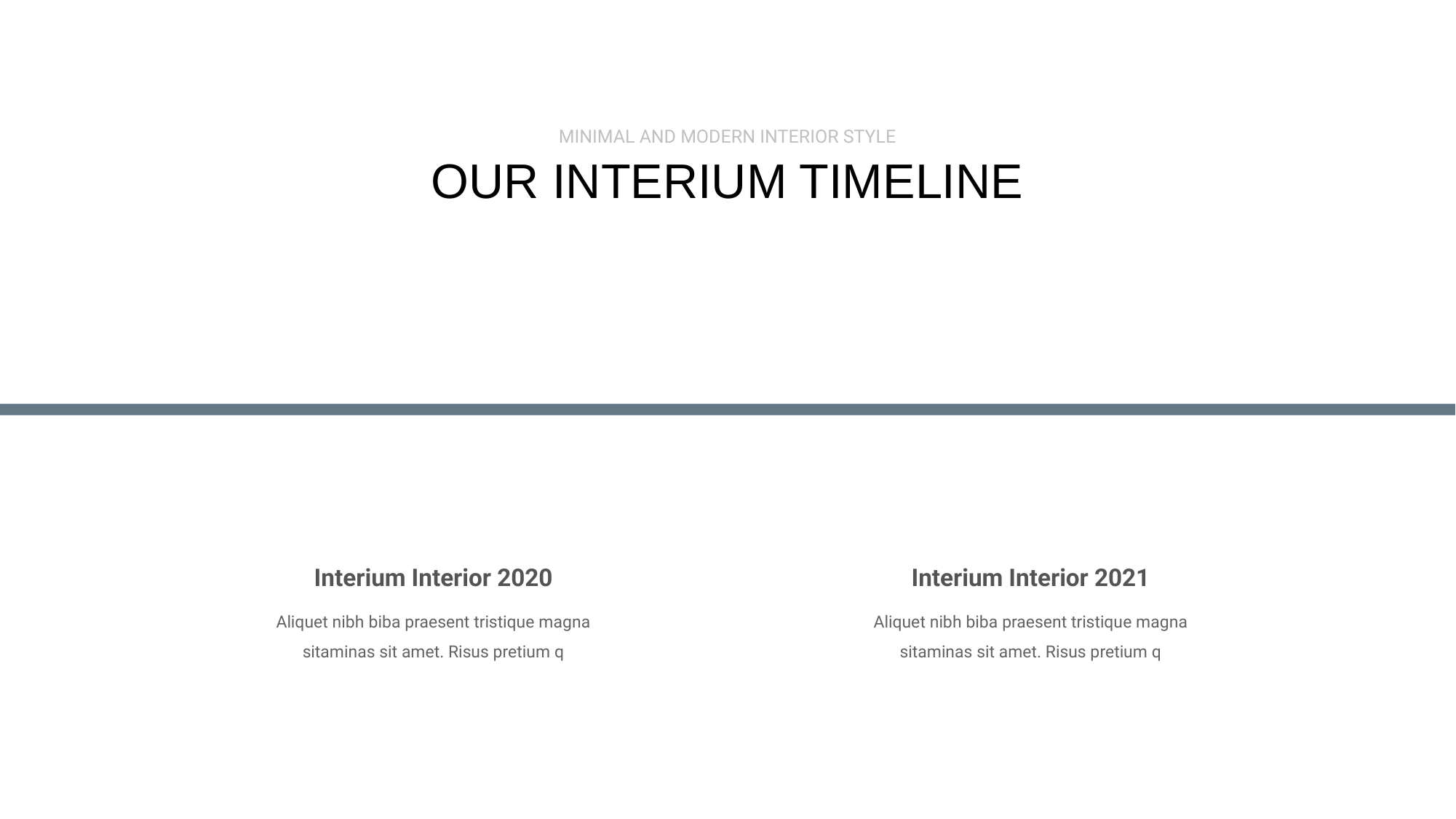

MINIMAL AND MODERN INTERIOR STYLE
OUR INTERIUM TIMELINE

Interium Interior 2020
Interium Interior 2021
Aliquet nibh biba praesent tristique magna sitaminas sit amet. Risus pretium q
Aliquet nibh biba praesent tristique magna sitaminas sit amet. Risus pretium q